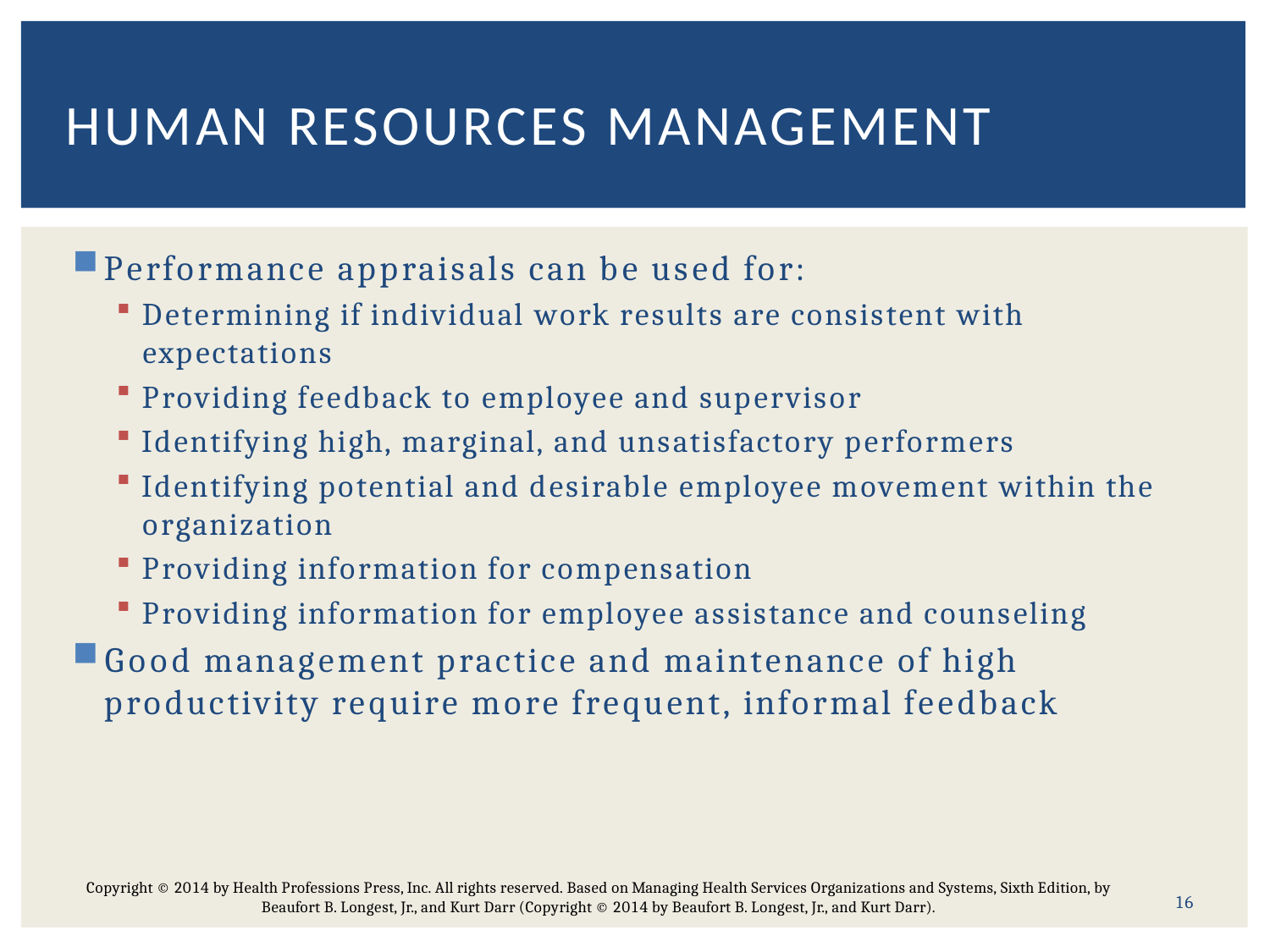

# Human Resources Management
Performance appraisals can be used for:
Determining if individual work results are consistent with expectations
Providing feedback to employee and supervisor
Identifying high, marginal, and unsatisfactory performers
Identifying potential and desirable employee movement within the organization
Providing information for compensation
Providing information for employee assistance and counseling
Good management practice and maintenance of high productivity require more frequent, informal feedback
16